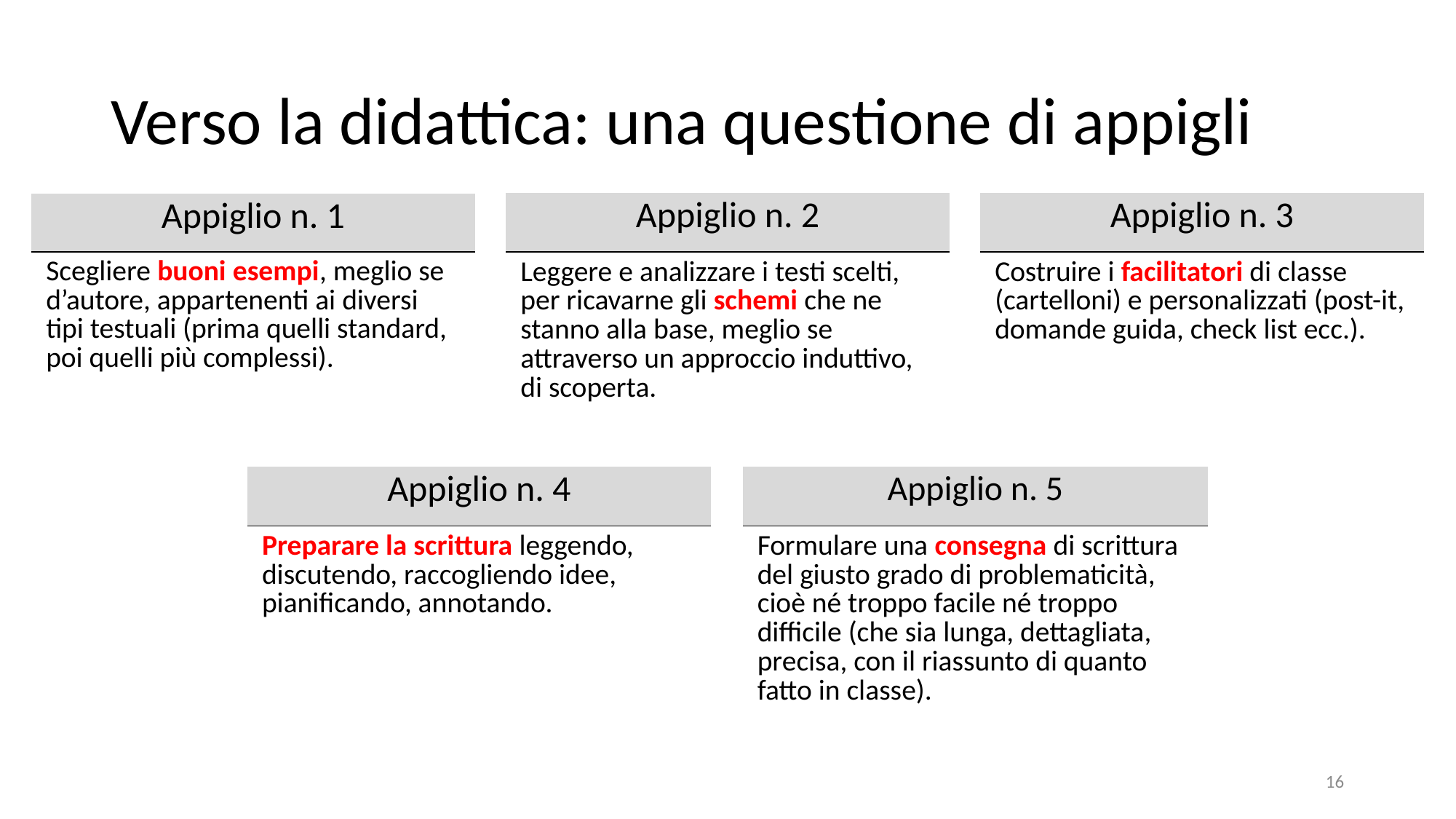

# Verso la didattica: una questione di appigli
| Appiglio n. 2 |
| --- |
| Leggere e analizzare i testi scelti, per ricavarne gli schemi che ne stanno alla base, meglio se attraverso un approccio induttivo, di scoperta. |
| Appiglio n. 3 |
| --- |
| Costruire i facilitatori di classe (cartelloni) e personalizzati (post-it, domande guida, check list ecc.). |
| Appiglio n. 1 |
| --- |
| Scegliere buoni esempi, meglio se d’autore, appartenenti ai diversi tipi testuali (prima quelli standard, poi quelli più complessi). |
| Appiglio n. 4 |
| --- |
| Preparare la scrittura leggendo, discutendo, raccogliendo idee, pianificando, annotando. |
| Appiglio n. 5 |
| --- |
| Formulare una consegna di scrittura del giusto grado di problematicità, cioè né troppo facile né troppo difficile (che sia lunga, dettagliata, precisa, con il riassunto di quanto fatto in classe). |
16